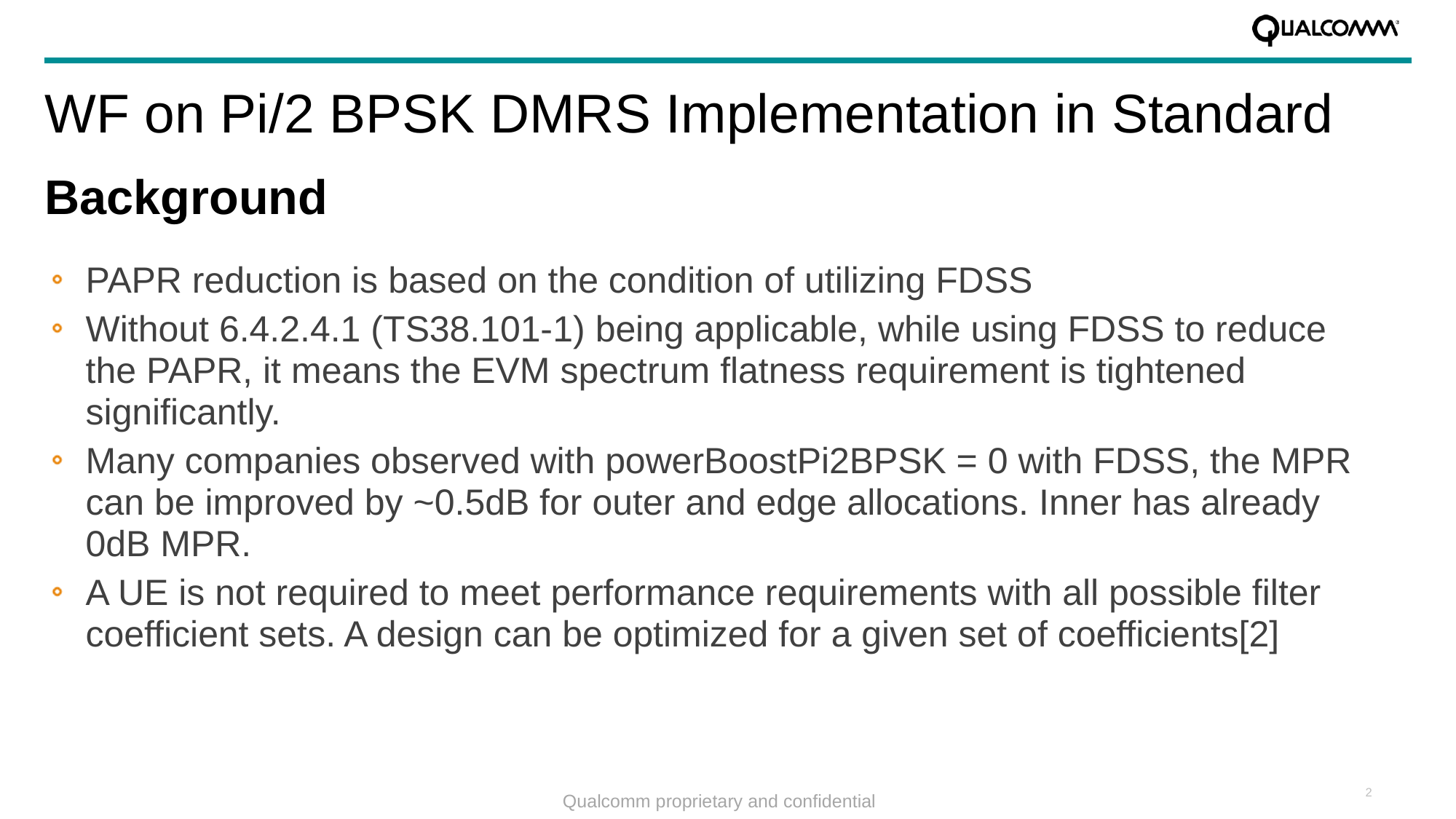

# WF on Pi/2 BPSK DMRS Implementation in Standard
Background
PAPR reduction is based on the condition of utilizing FDSS
Without 6.4.2.4.1 (TS38.101-1) being applicable, while using FDSS to reduce the PAPR, it means the EVM spectrum flatness requirement is tightened significantly.
Many companies observed with powerBoostPi2BPSK = 0 with FDSS, the MPR can be improved by ~0.5dB for outer and edge allocations. Inner has already 0dB MPR.
A UE is not required to meet performance requirements with all possible filter coefficient sets. A design can be optimized for a given set of coefficients[2]